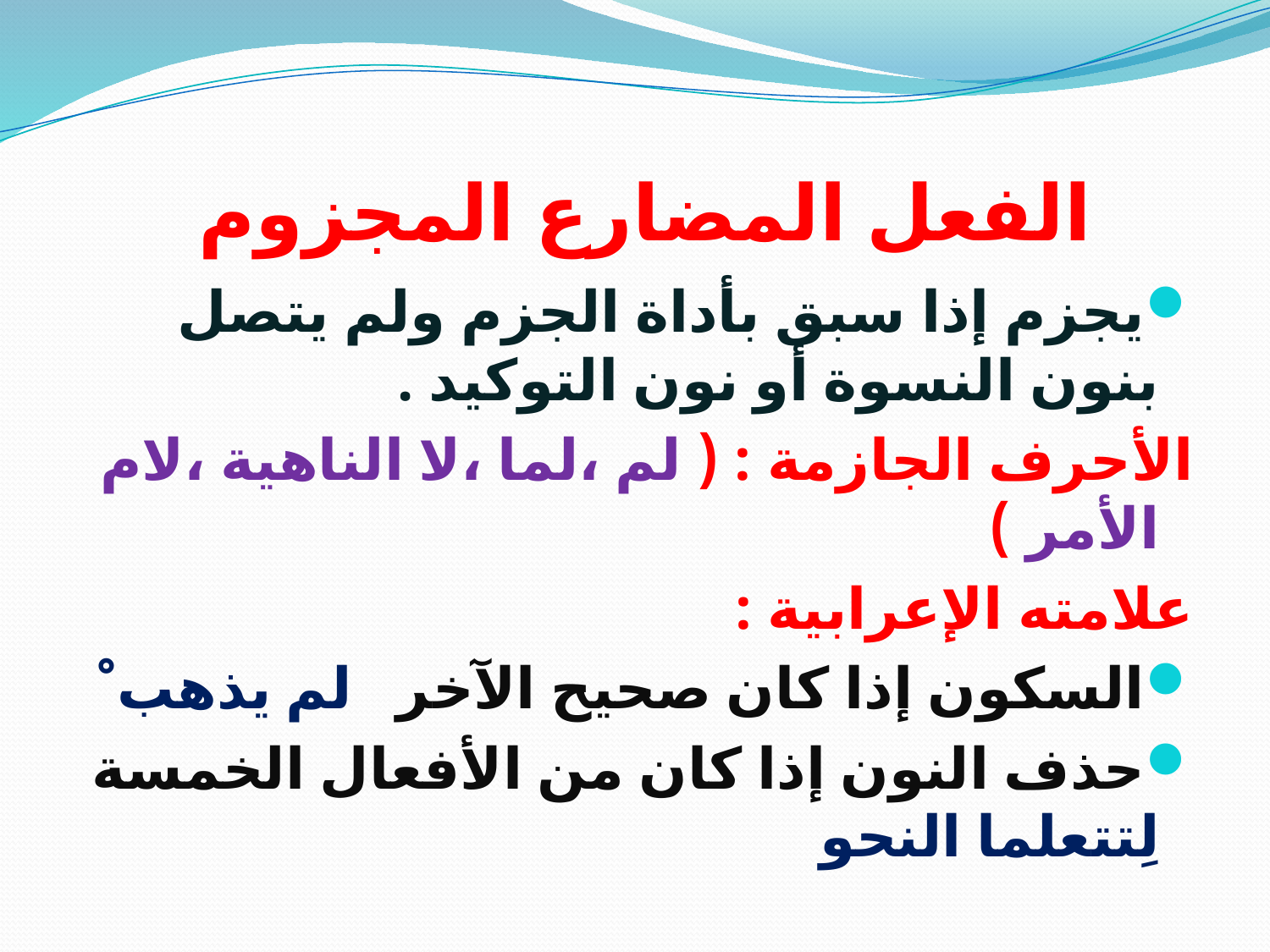

# الفعل المضارع المجزوم
يجزم إذا سبق بأداة الجزم ولم يتصل  بنون النسوة أو نون التوكيد .
الأحرف الجازمة : ( لم ،لما ،لا الناهية ،لام الأمر )
علامته الإعرابية :
السكون إذا كان صحيح الآخر   لم يذهب ْ
حذف النون إذا كان من الأفعال الخمسة لِتتعلما النحو